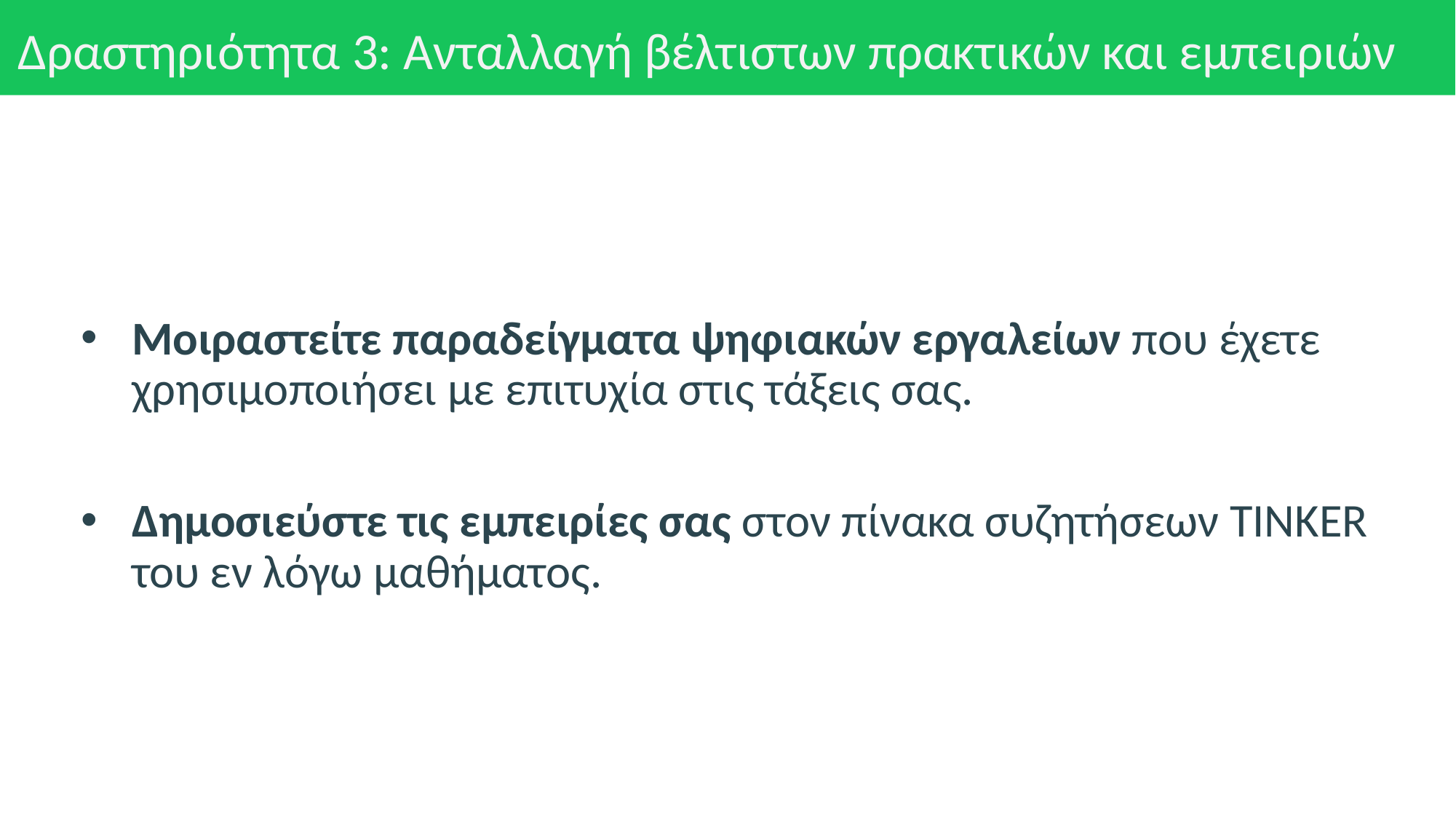

# Δραστηριότητα 3: Ανταλλαγή βέλτιστων πρακτικών και εμπειριών

Μοιραστείτε παραδείγματα ψηφιακών εργαλείων που έχετε χρησιμοποιήσει με επιτυχία στις τάξεις σας.

Δημοσιεύστε τις εμπειρίες σας στον πίνακα συζητήσεων TINKER του εν λόγω μαθήματος.